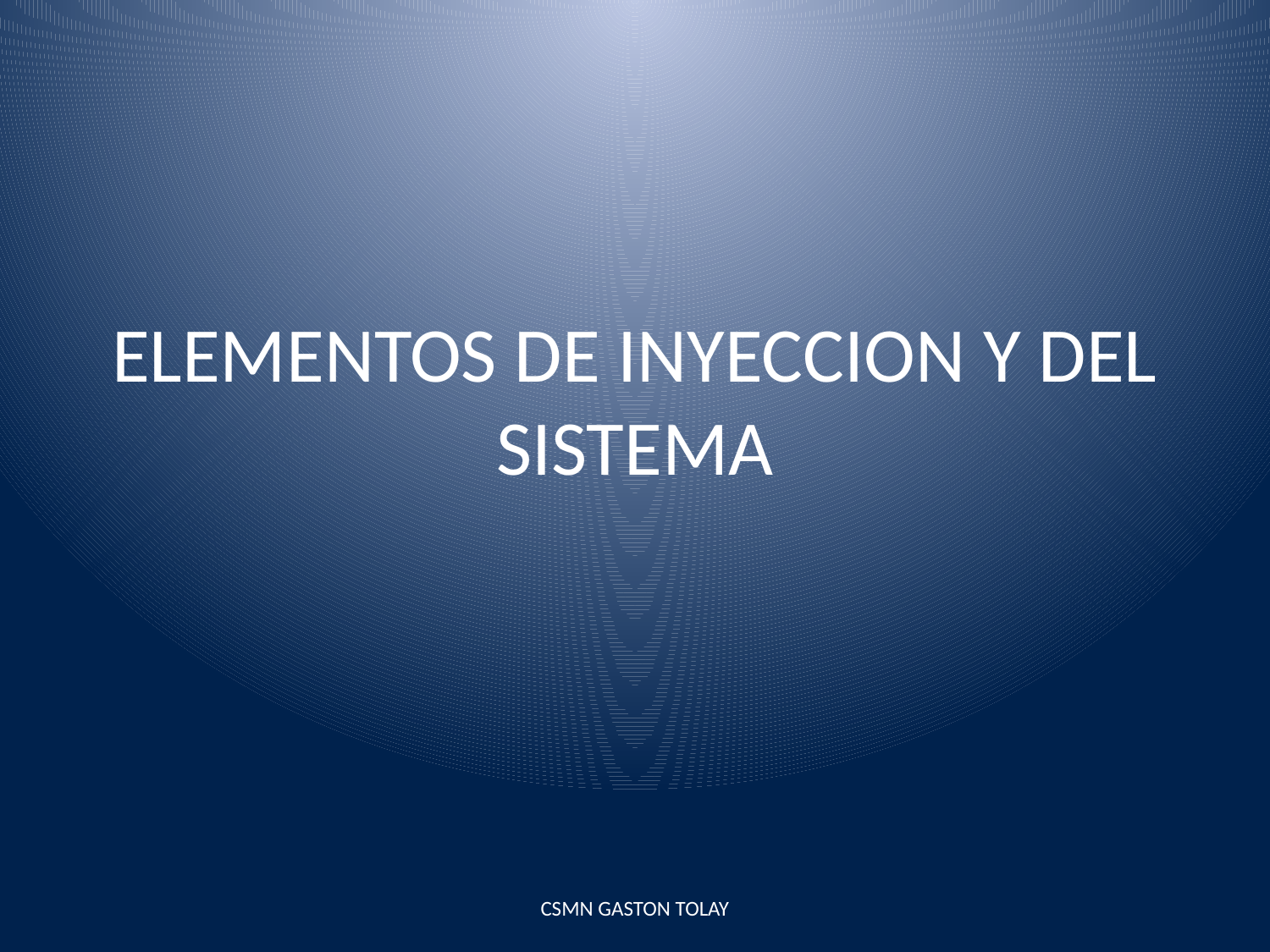

# ELEMENTOS DE INYECCION Y DEL SISTEMA
CSMN GASTON TOLAY